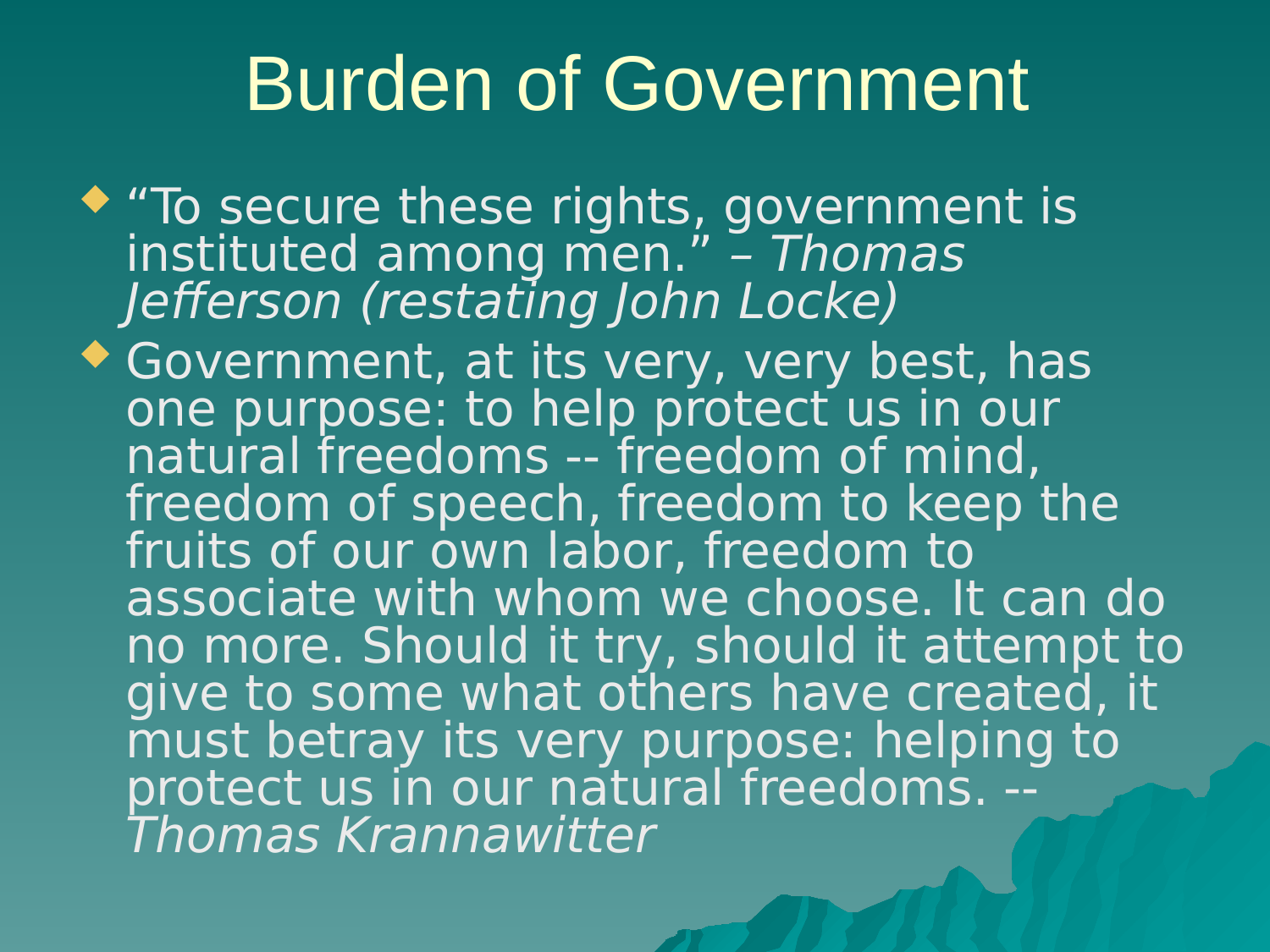

Burden of Government
“To secure these rights, government is instituted among men.” – Thomas Jefferson (restating John Locke)
Government, at its very, very best, has one purpose: to help protect us in our natural freedoms -- freedom of mind, freedom of speech, freedom to keep the fruits of our own labor, freedom to associate with whom we choose. It can do no more. Should it try, should it attempt to give to some what others have created, it must betray its very purpose: helping to protect us in our natural freedoms. -- Thomas Krannawitter